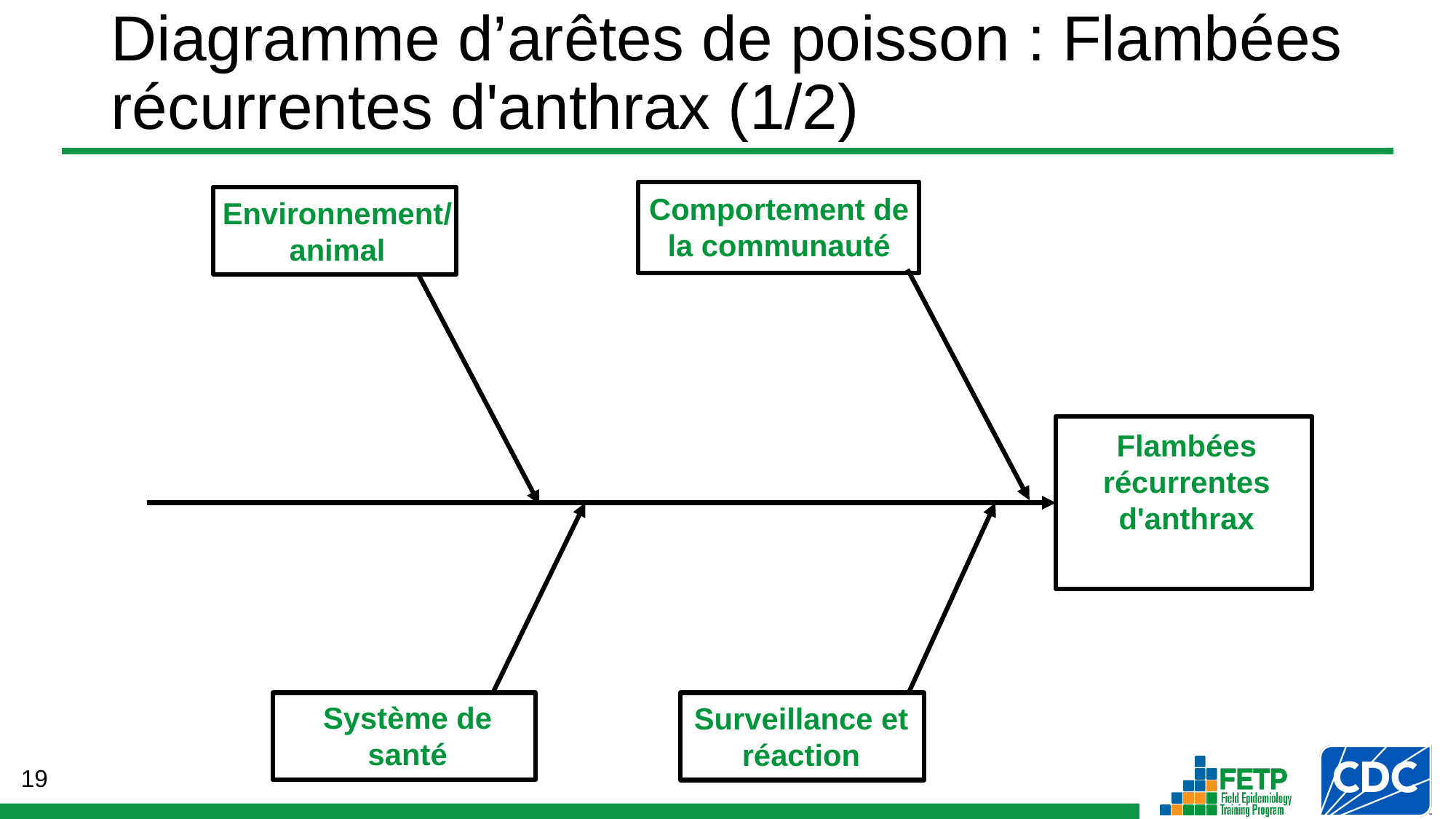

# Diagramme d’arêtes de poisson : Flambées récurrentes d'anthrax (1/2)

Comportement de la communauté
Environnement/
animal
Flambées récurrentes d'anthrax
Système de santé
Surveillance et réaction